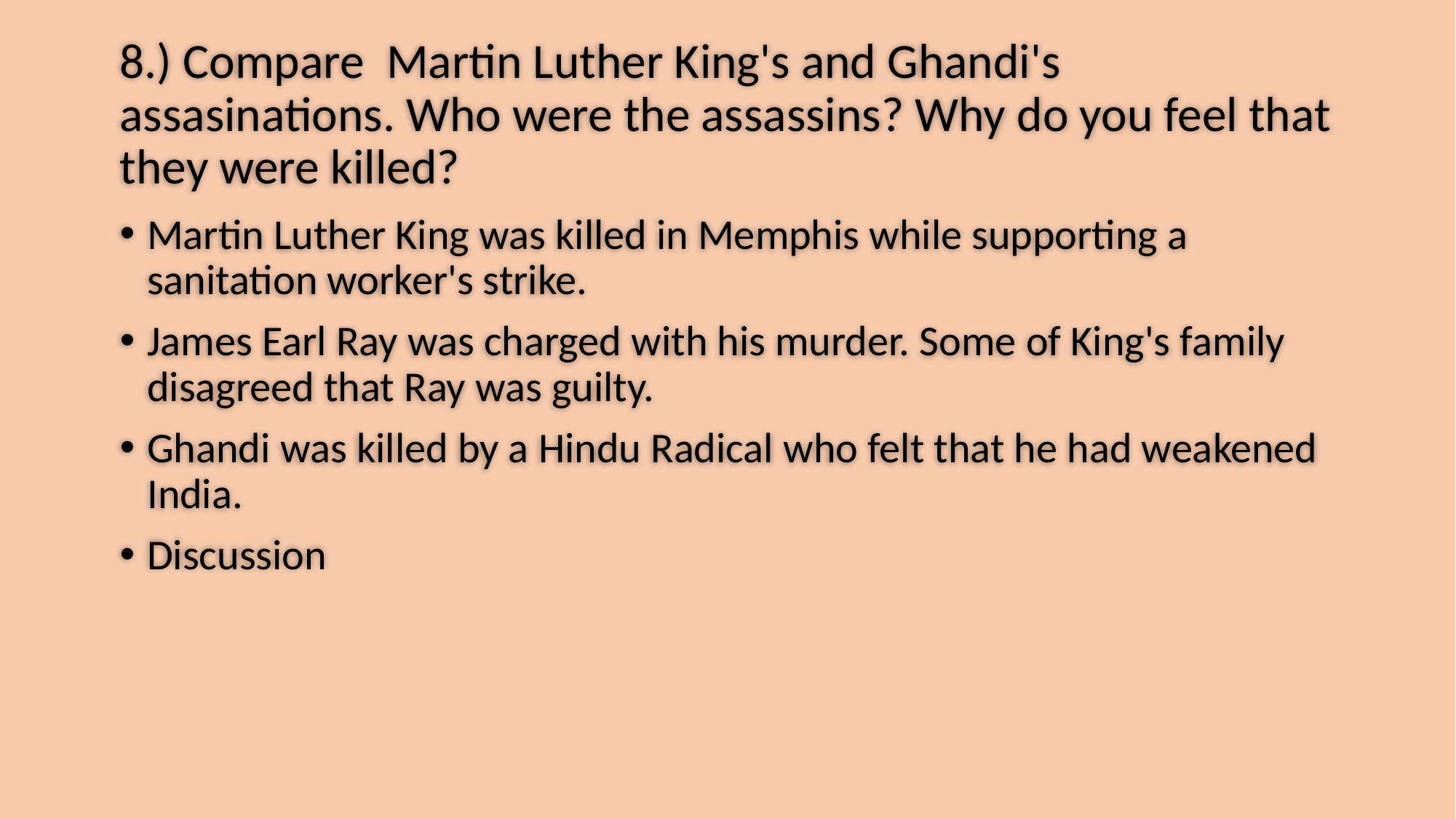

# 8.) Compare  Martin Luther King's and Ghandi's assasinations. Who were the assassins? Why do you feel that they were killed?
Martin Luther King was killed in Memphis while supporting a sanitation worker's strike.
James Earl Ray was charged with his murder. Some of King's family disagreed that Ray was guilty.
Ghandi was killed by a Hindu Radical who felt that he had weakened India.
Discussion